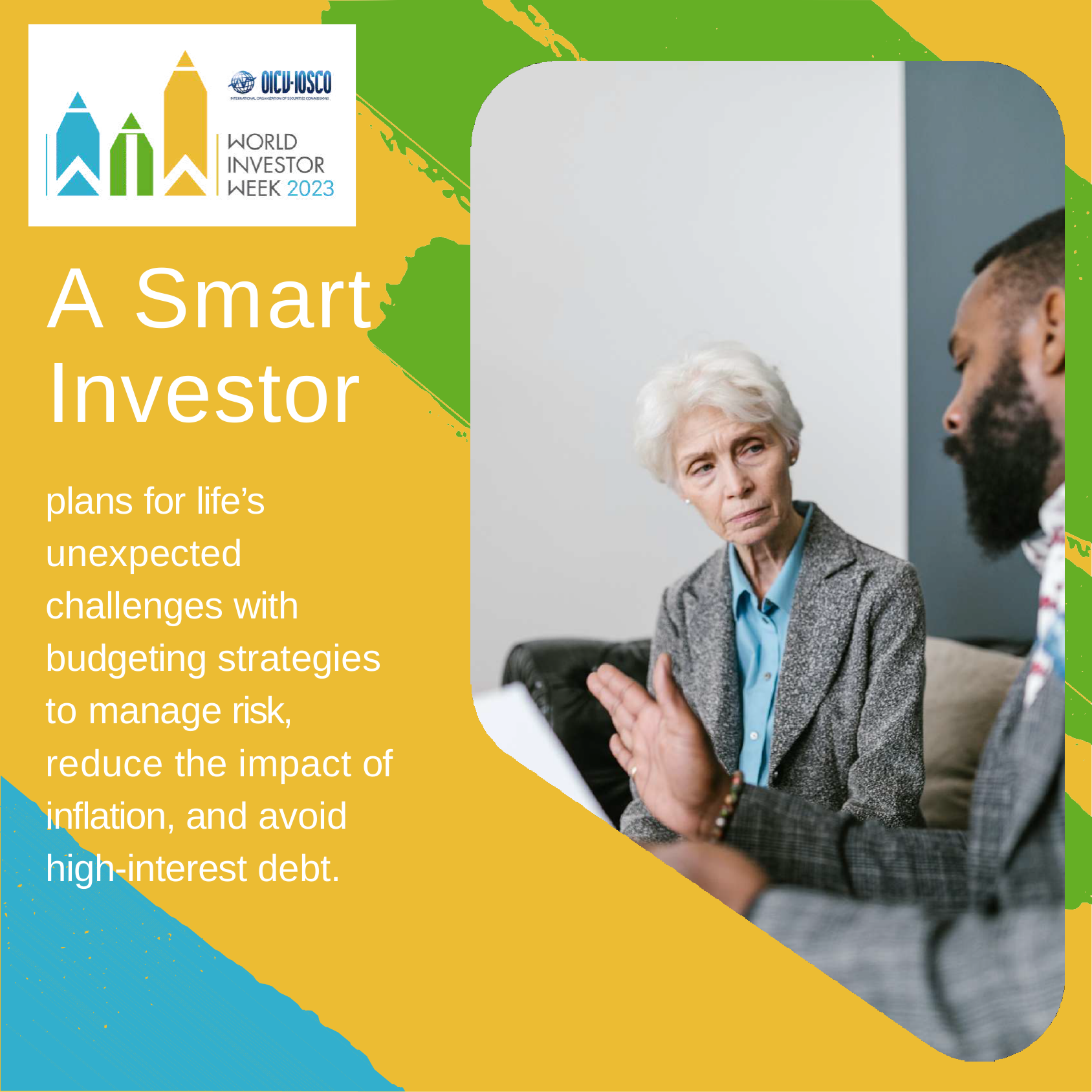

# A Smart  Investor
plans for life’s  unexpected  challenges with  budgeting strategies  to manage risk,  reduce the impact of  inflation, and avoid  high-interest debt.